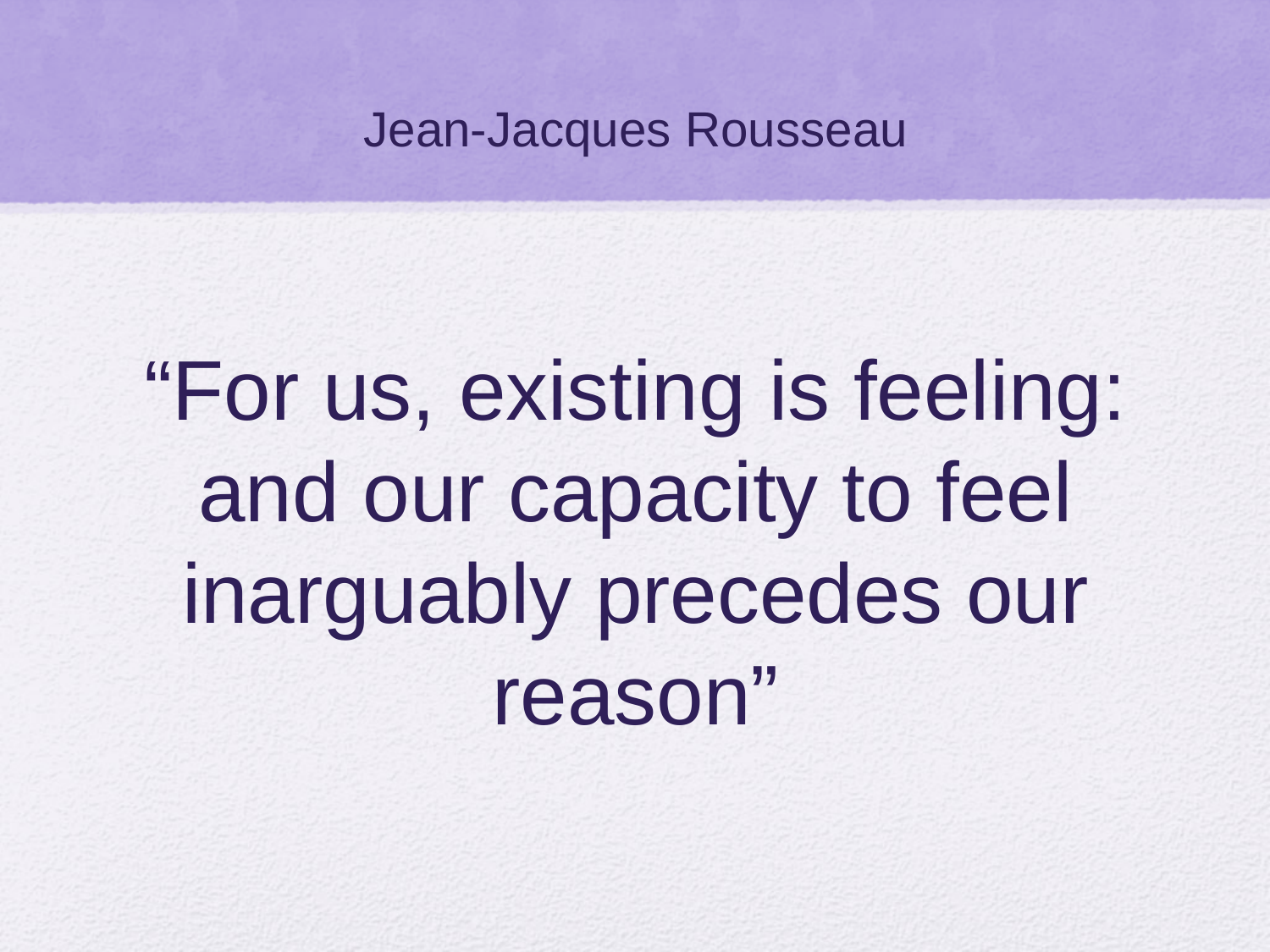

# Jean-Jacques Rousseau
“For us, existing is feeling: and our capacity to feel inarguably precedes our reason”